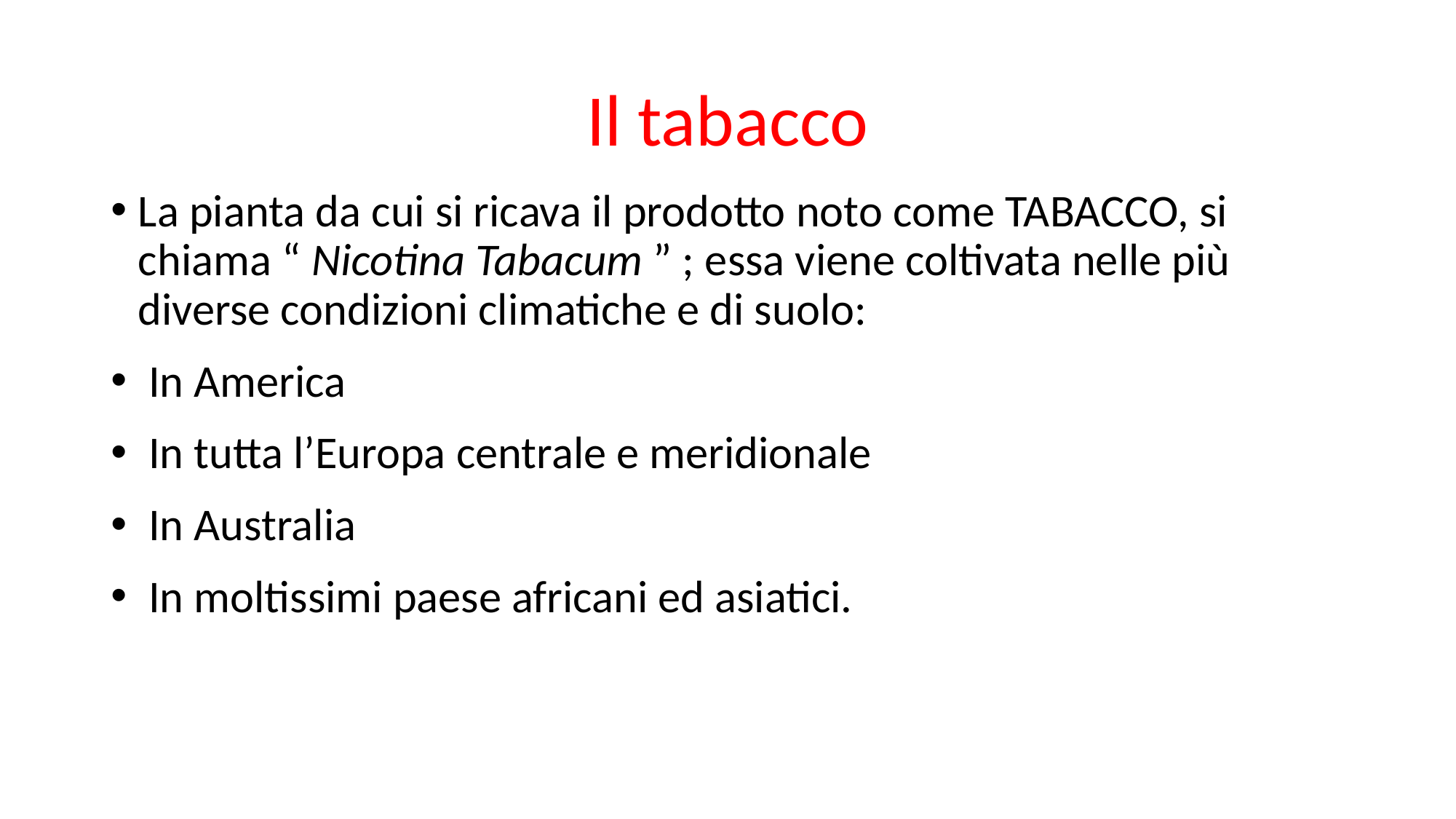

# Il tabacco
La pianta da cui si ricava il prodotto noto come TABACCO, si chiama “ Nicotina Tabacum ” ; essa viene coltivata nelle più diverse condizioni climatiche e di suolo:
 In America
 In tutta l’Europa centrale e meridionale
 In Australia
 In moltissimi paese africani ed asiatici.